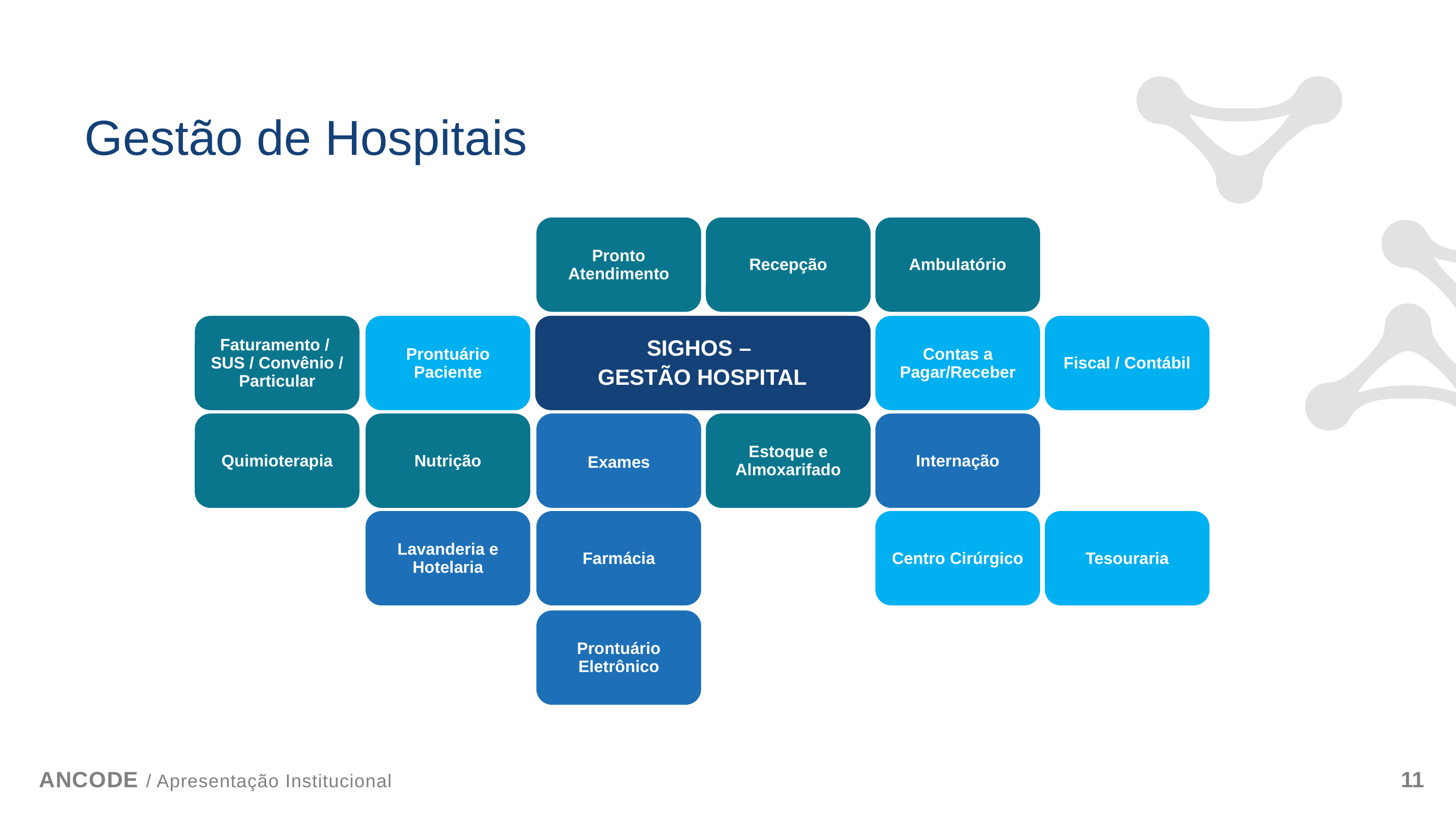

# Gestão de Hospitais
Ambulatório
Pronto Atendimento
Recepção

Faturamento /  SUS / Convênio / Particular

SIGHOS –
GESTÃO HOSPITAL
Prontuário Paciente
Contas a
Pagar/Receber
Fiscal / Contábil
Quimioterapia
Nutrição
Exames
Estoque e Almoxarifado
Internação
Lavanderia e Hotelaria
Farmácia
Centro Cirúrgico
Tesouraria
Prontuário
Eletrônico
ANCODE / Apresentação Institucional
11